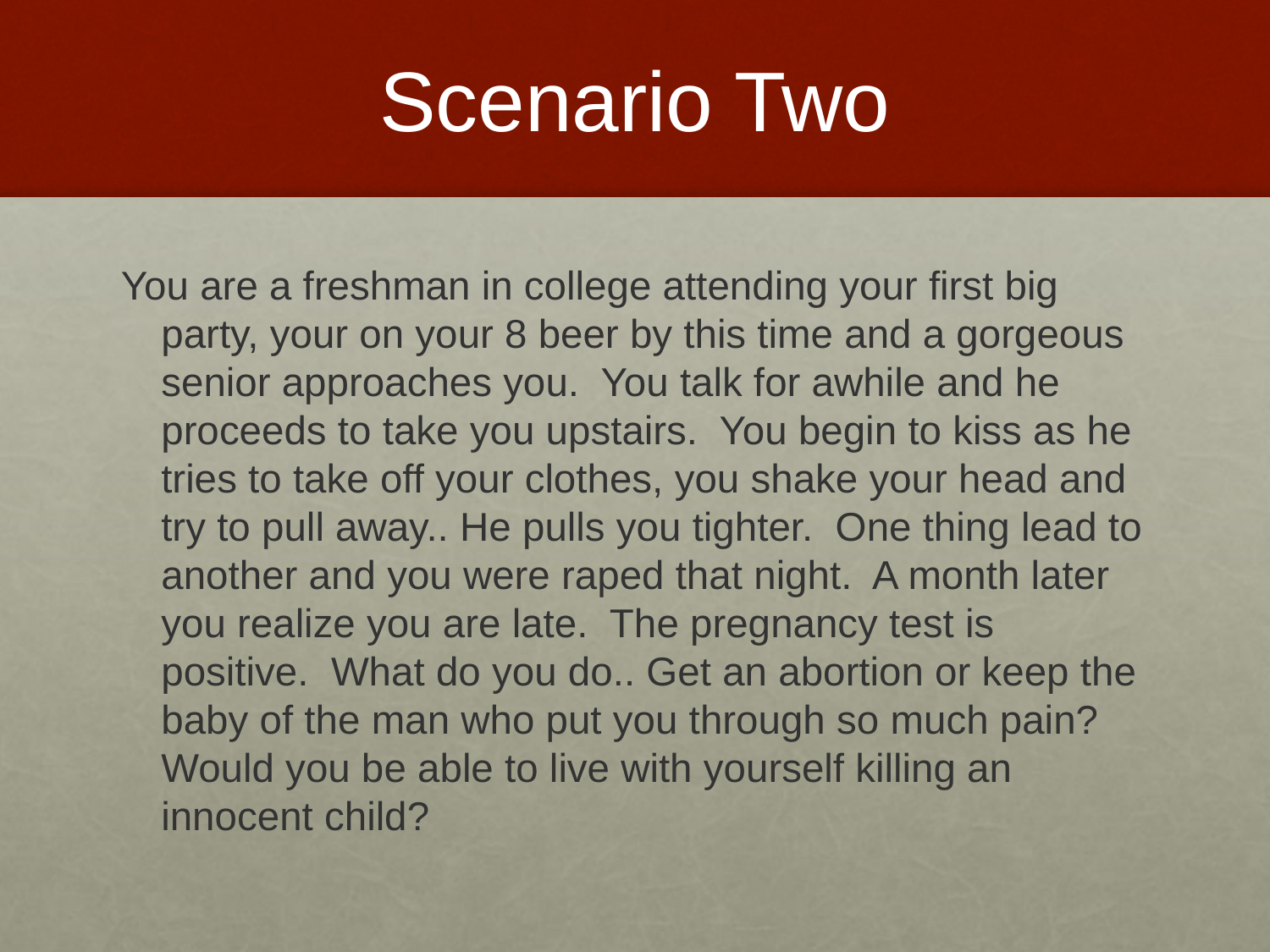

# Scenario Two
You are a freshman in college attending your first big party, your on your 8 beer by this time and a gorgeous senior approaches you.  You talk for awhile and he proceeds to take you upstairs.  You begin to kiss as he tries to take off your clothes, you shake your head and try to pull away.. He pulls you tighter.  One thing lead to another and you were raped that night.  A month later you realize you are late.  The pregnancy test is positive.  What do you do.. Get an abortion or keep the baby of the man who put you through so much pain?  Would you be able to live with yourself killing an innocent child?